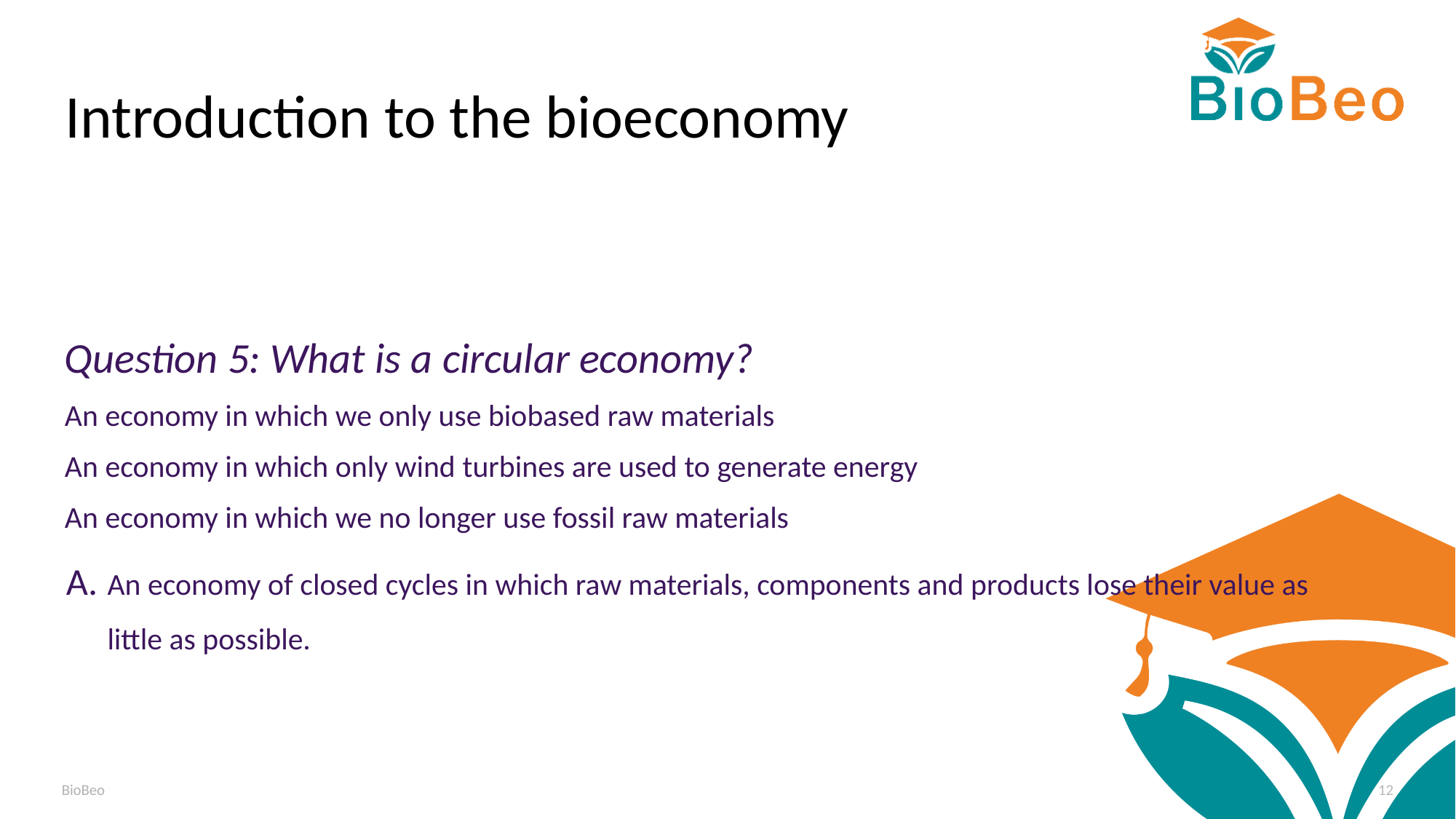

# Introduction to the bioeconomy
Question 5: What is a circular economy?
An economy in which we only use biobased raw materials
An economy in which only wind turbines are used to generate energy
An economy in which we no longer use fossil raw materials
An economy of closed cycles in which raw materials, components and products lose their value as little as possible.
BioBeo
12